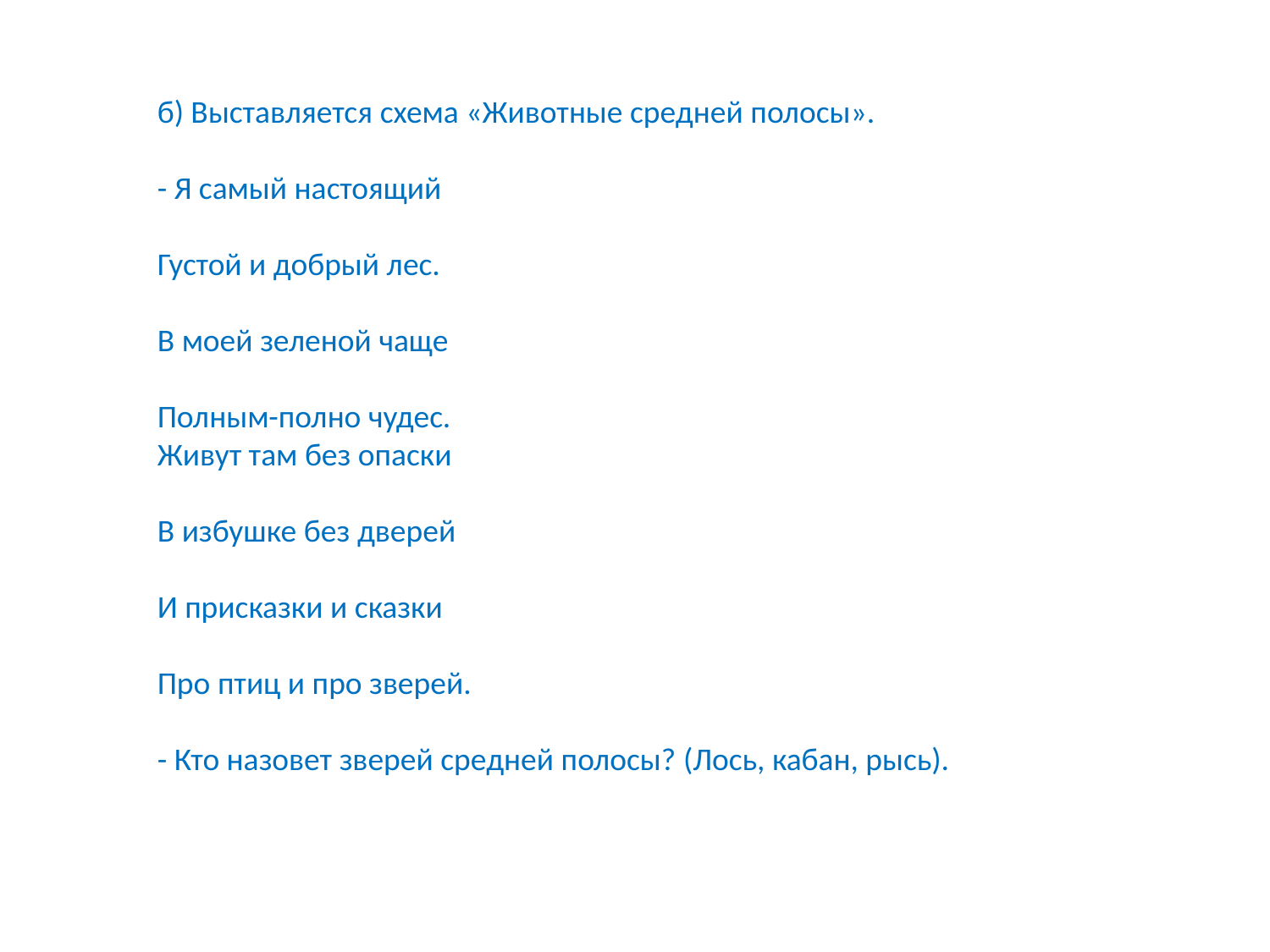

б) Выставляется схема «Животные средней полосы».

- Я самый настоящий

Густой и добрый лес.

В моей зеленой чаще

Полным-полно чудес.
Живут там без опаски

В избушке без дверей

И присказки и сказки

Про птиц и про зверей.

- Кто назовет зверей средней полосы? (Лось, кабан, рысь).